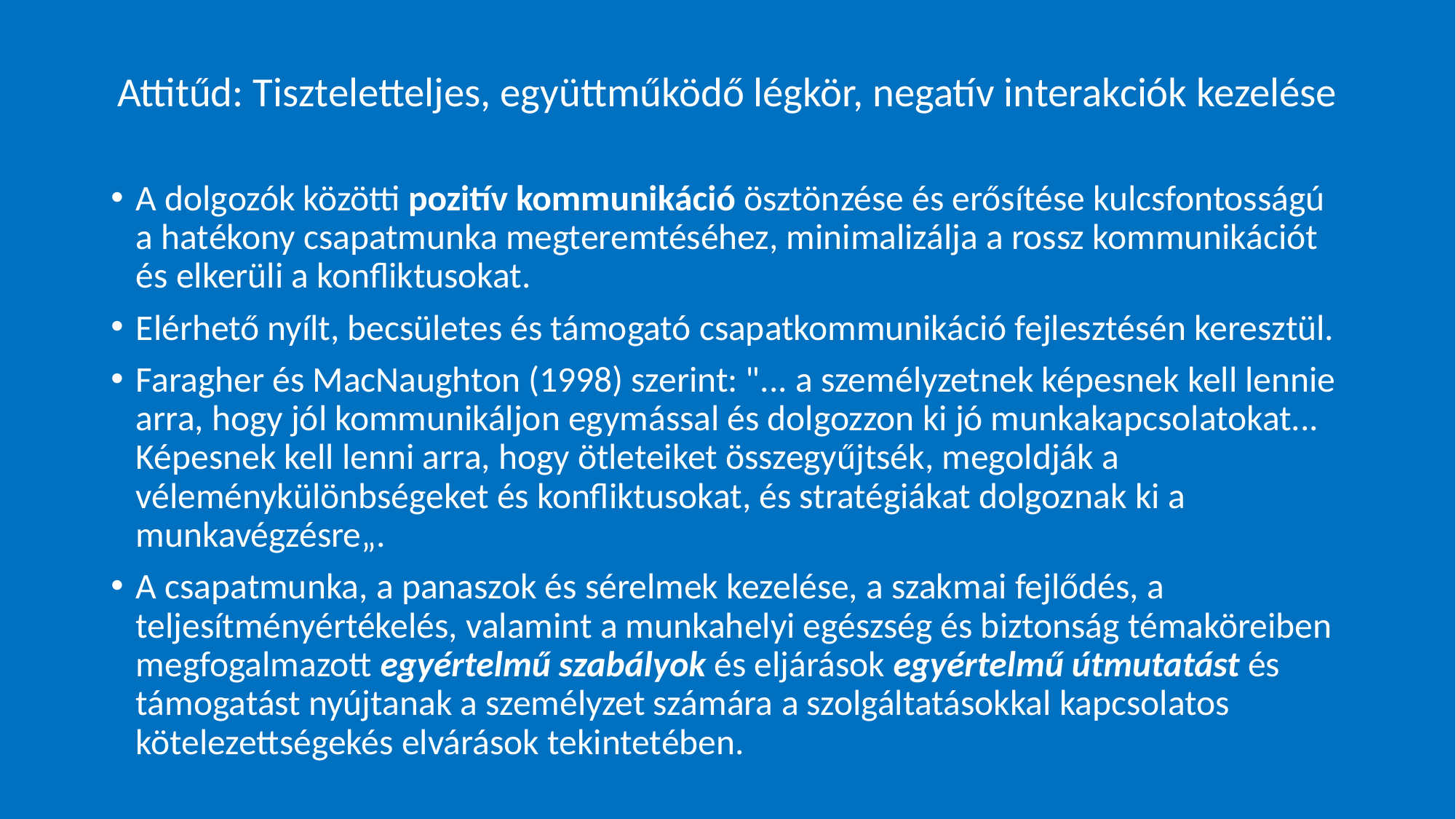

# Attitűd: Tiszteletteljes, együttműködő légkör, negatív interakciók kezelése
A dolgozók közötti pozitív kommunikáció ösztönzése és erősítése kulcsfontosságú a hatékony csapatmunka megteremtéséhez, minimalizálja a rossz kommunikációt és elkerüli a konfliktusokat.
Elérhető nyílt, becsületes és támogató csapatkommunikáció fejlesztésén keresztül.
Faragher és MacNaughton (1998) szerint: "... a személyzetnek képesnek kell lennie arra, hogy jól kommunikáljon egymással és dolgozzon ki jó munkakapcsolatokat... Képesnek kell lenni arra, hogy ötleteiket összegyűjtsék, megoldják a véleménykülönbségeket és konfliktusokat, és stratégiákat dolgoznak ki a munkavégzésre„.
A csapatmunka, a panaszok és sérelmek kezelése, a szakmai fejlődés, a teljesítményértékelés, valamint a munkahelyi egészség és biztonság témaköreiben megfogalmazott egyértelmű szabályok és eljárások egyértelmű útmutatást és támogatást nyújtanak a személyzet számára a szolgáltatásokkal kapcsolatos kötelezettségekés elvárások tekintetében.